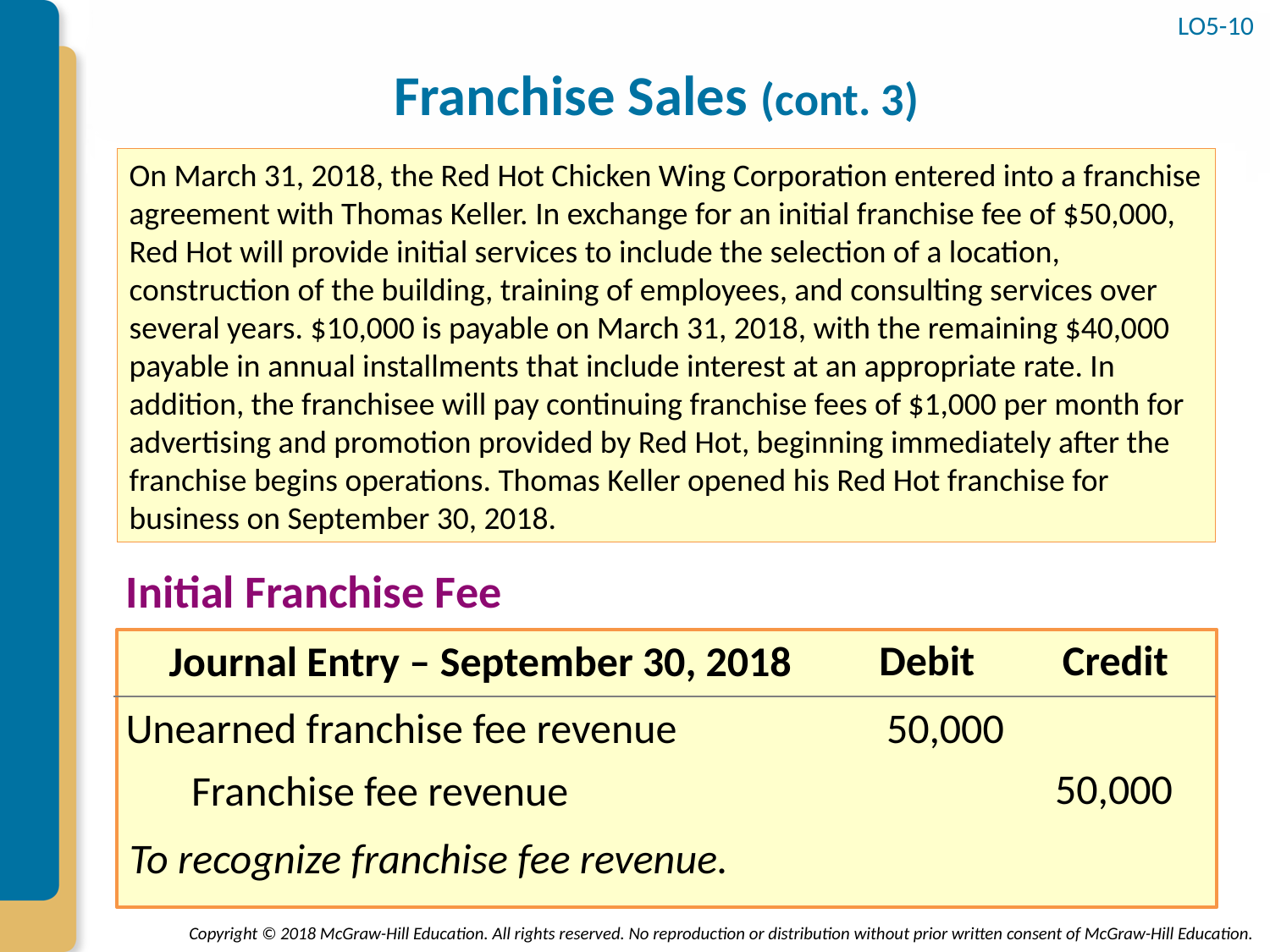

LO5-10
# Franchise Sales (cont. 3)
On March 31, 2018, the Red Hot Chicken Wing Corporation entered into a franchise agreement with Thomas Keller. In exchange for an initial franchise fee of $50,000, Red Hot will provide initial services to include the selection of a location, construction of the building, training of employees, and consulting services over several years. $10,000 is payable on March 31, 2018, with the remaining $40,000 payable in annual installments that include interest at an appropriate rate. In addition, the franchisee will pay continuing franchise fees of $1,000 per month for advertising and promotion provided by Red Hot, beginning immediately after the franchise begins operations. Thomas Keller opened his Red Hot franchise for business on September 30, 2018.

Initial Franchise Fee
Debit
Credit
Journal Entry – September 30, 2018

Unearned franchise fee revenue
50,000
50,000
       Franchise fee revenue
To recognize franchise fee revenue.